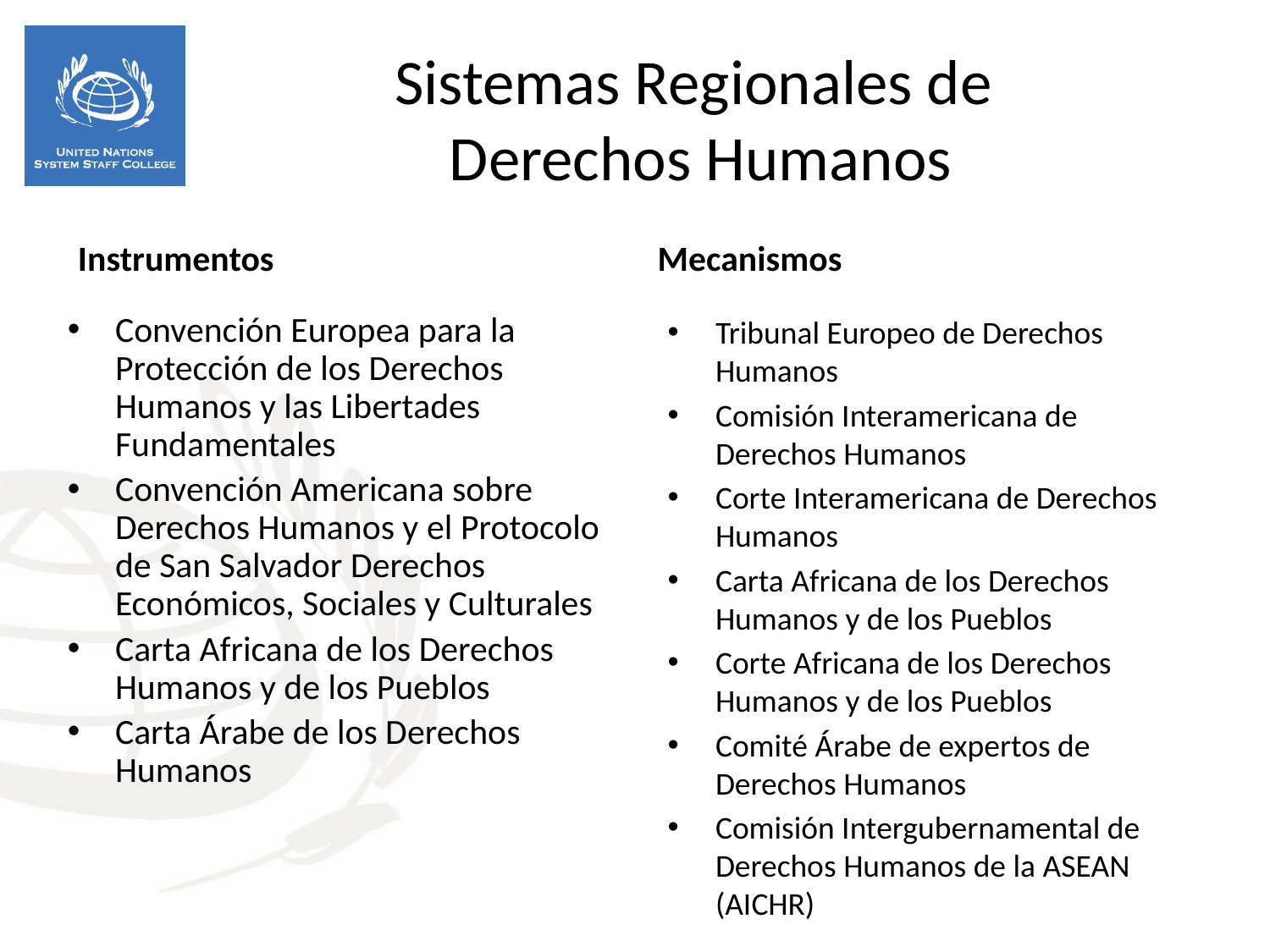

Sistemas Regionales de
Derechos Humanos
Instrumentos
Mecanismos

Convención Europea para la Protección de los Derechos Humanos y las Libertades Fundamentales
Convención Americana sobre Derechos Humanos y el Protocolo de San Salvador Derechos Económicos, Sociales y Culturales
Carta Africana de los Derechos Humanos y de los Pueblos
Carta Árabe de los Derechos Humanos
Tribunal Europeo de Derechos Humanos
Comisión Interamericana de Derechos Humanos
Corte Interamericana de Derechos Humanos
Carta Africana de los Derechos Humanos y de los Pueblos
Corte Africana de los Derechos Humanos y de los Pueblos
Comité Árabe de expertos de Derechos Humanos
Comisión Intergubernamental de Derechos Humanos de la ASEAN (AICHR)